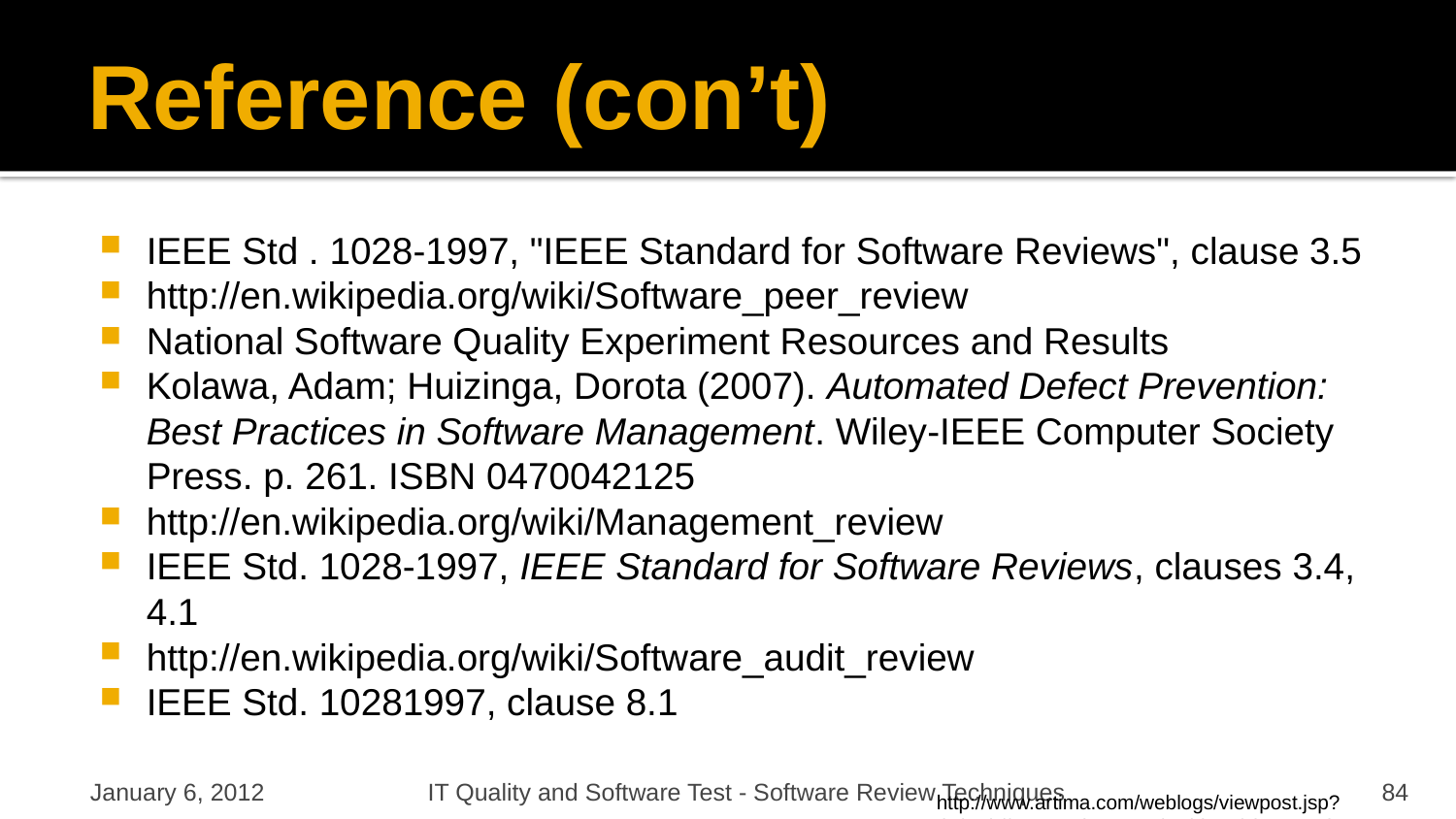

# Reference (con’t)
IEEE Std . 1028-1997, "IEEE Standard for Software Reviews", clause 3.5
http://en.wikipedia.org/wiki/Software_peer_review
National Software Quality Experiment Resources and Results
Kolawa, Adam; Huizinga, Dorota (2007). Automated Defect Prevention: Best Practices in Software Management. Wiley-IEEE Computer Society Press. p. 261. ISBN 0470042125
http://en.wikipedia.org/wiki/Management_review
IEEE Std. 1028-1997, IEEE Standard for Software Reviews, clauses 3.4, 4.1
http://en.wikipedia.org/wiki/Software_audit_review
IEEE Std. 10281997, clause 8.1

January 6, 2012
IT Quality and Software Test - Software Review Techniques
84
http://www.artima.com/weblogs/viewpost.jsp?thread=167363
http://www.artima.com/weblogs/viewpost.jsp?thread=167363
http://www.artima.com/weblogs/viewpost.jsp?thread=167363